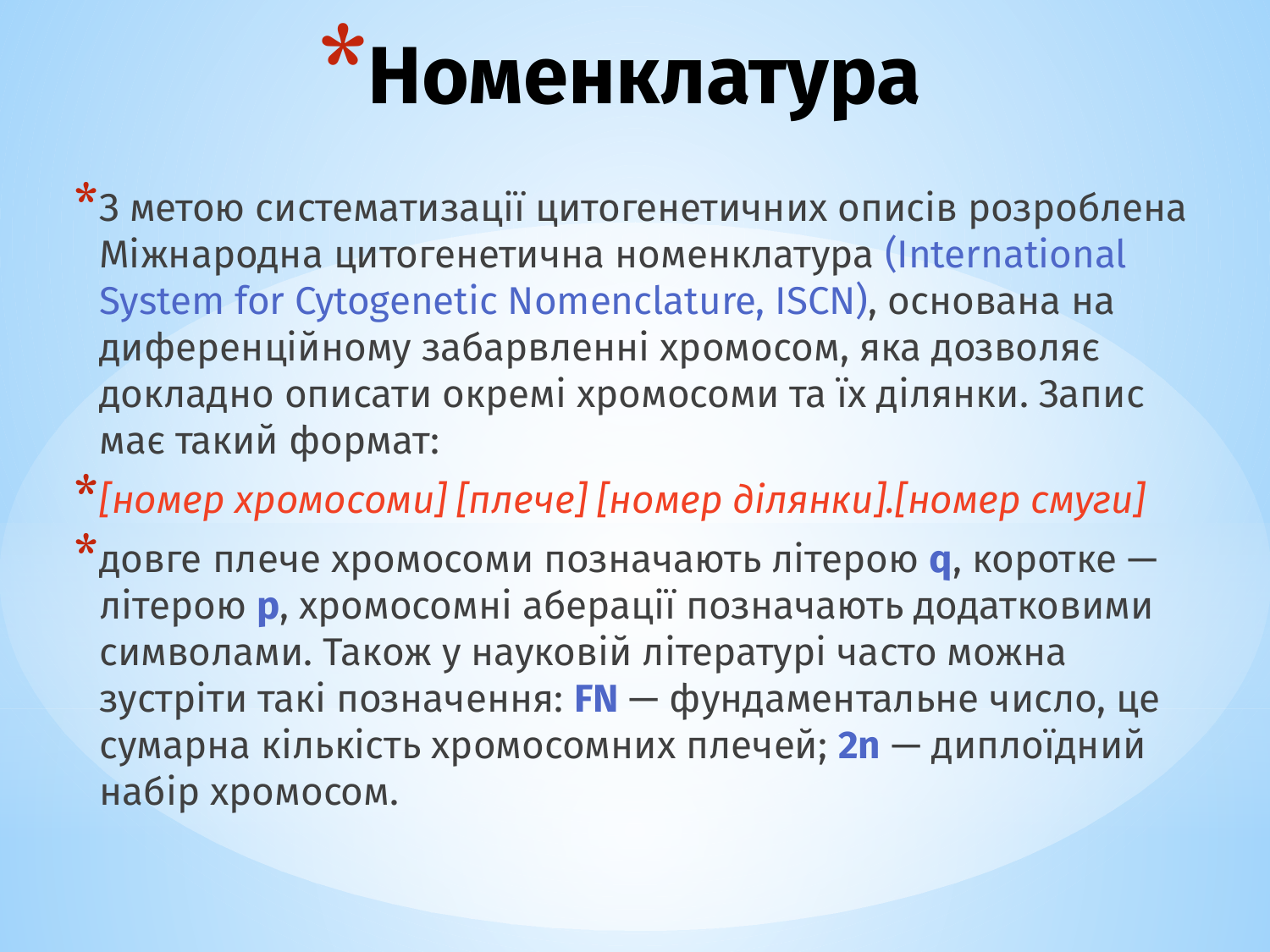

# Номенклатура
З метою систематизації цитогенетичних описів розроблена Міжнародна цитогенетична номенклатура (International System for Cytogenetic Nomenclature, ISCN), основана на диференційному забарвленні хромо­сом, яка дозволяє докладно описати окремі хромосоми та їх ділянки. Запис має такий формат:
[номер хромосоми] [плече] [номер ділянки].[номер смуги]
довге плече хромосоми позначають літерою q, коротке — літерою p, хромосомні аберації позначають додатковими символами. Також у науковій літературі часто можна зустріти такі позначення: FN — фундаментальне число, це сумарна кількість хромосомних плечей; 2n — диплоїдний набір хромосом.